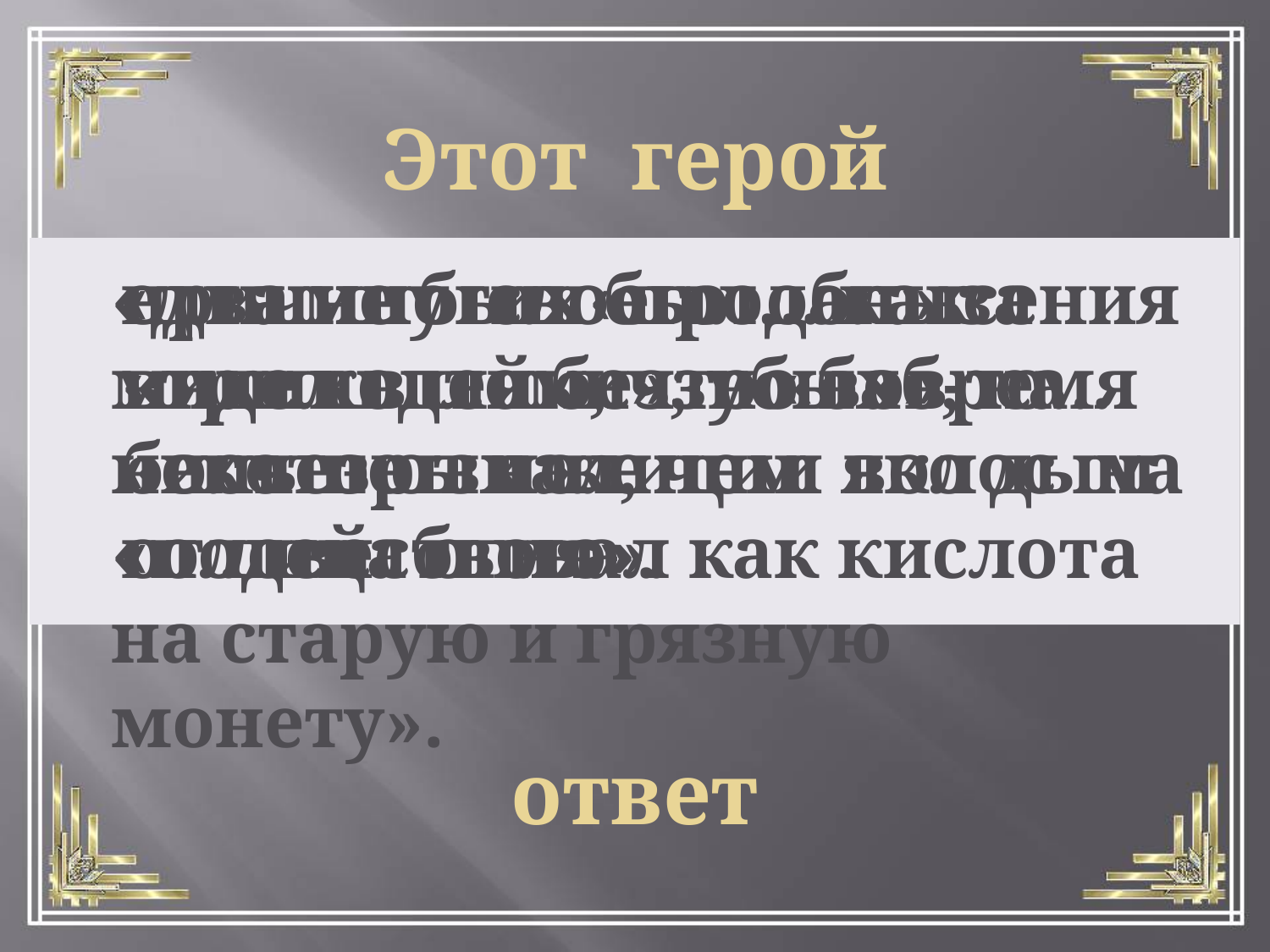

Этот  герой

«для многих был… как мякиш для беззубых», на некоторых же «подействовал как кислота на старую и грязную монету».
причину  своего  облысения видел в  том, что «баб-то… больше  знал, чем  волос  на голове  было».
едва не был «продан» за «три копейки», но вовремя «исчез от полиции яко дым от лица огня».
ответ